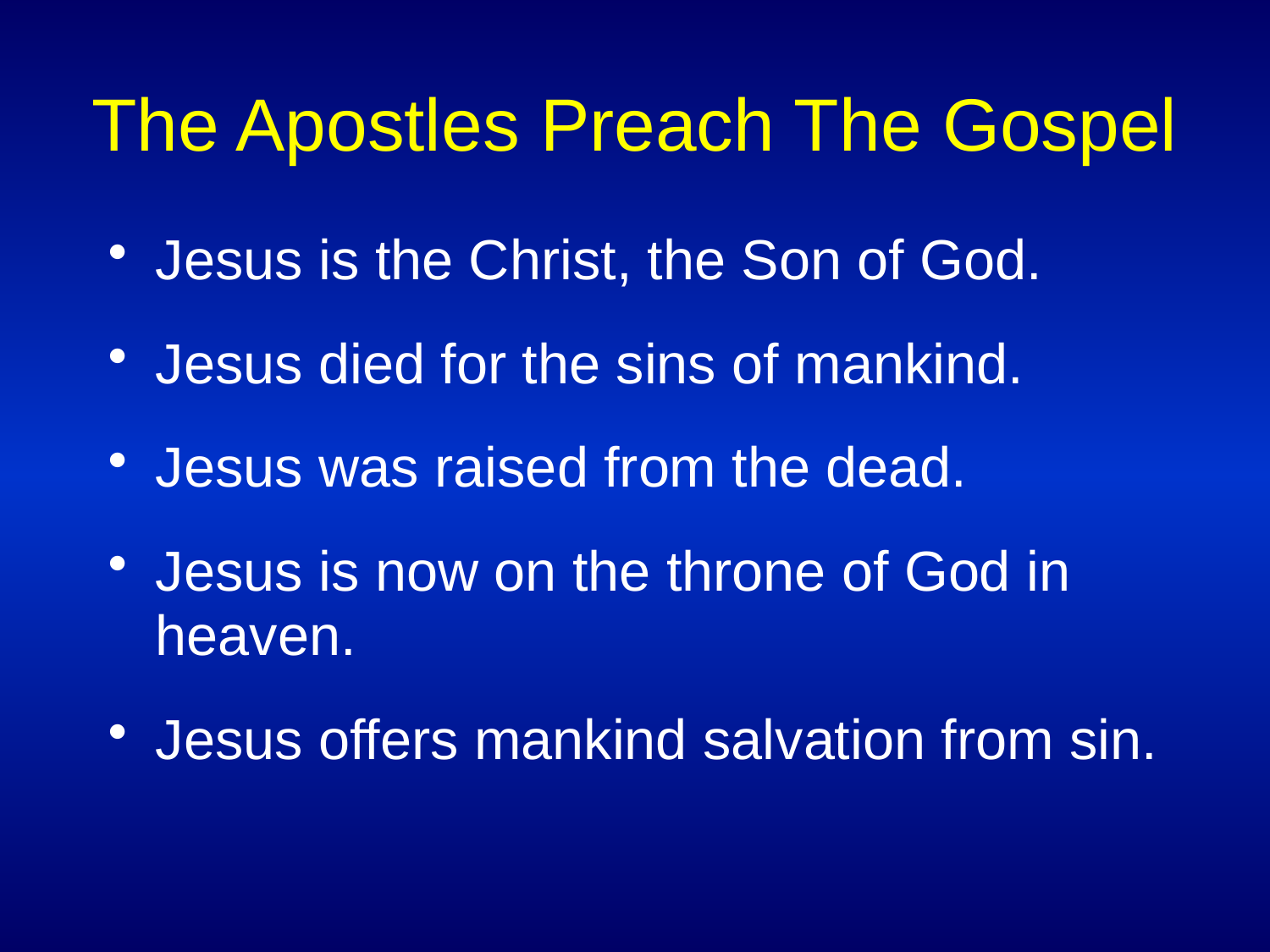

# The Apostles Preach The Gospel
Jesus is the Christ, the Son of God.
Jesus died for the sins of mankind.
Jesus was raised from the dead.
Jesus is now on the throne of God in heaven.
Jesus offers mankind salvation from sin.